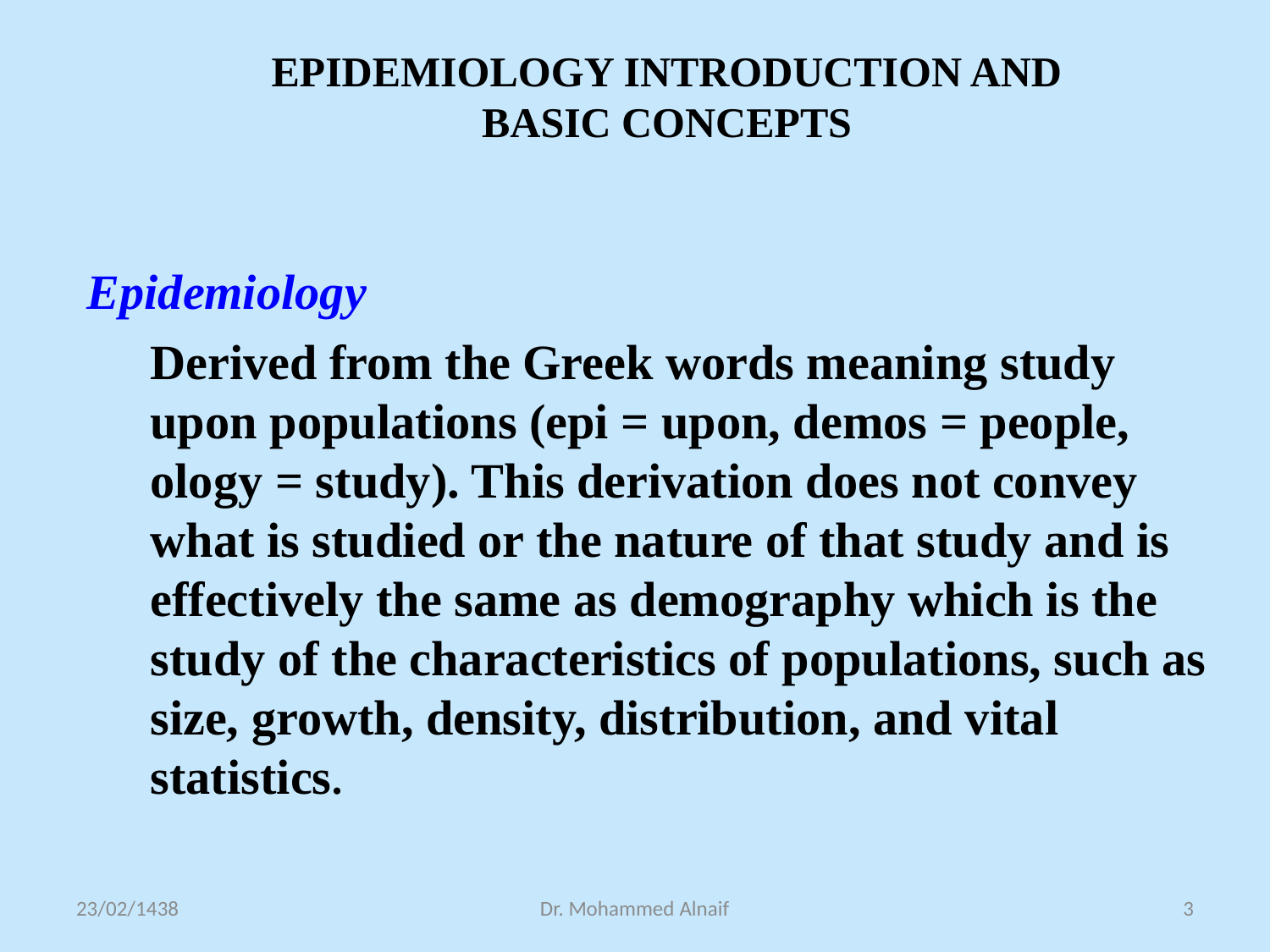

# EPIDEMIOLOGY INTRODUCTION AND BASIC CONCEPTS
Epidemiology
Derived from the Greek words meaning study upon populations (epi = upon, demos = people, ology = study). This derivation does not convey what is studied or the nature of that study and is effectively the same as demography which is the study of the characteristics of populations, such as size, growth, density, distribution, and vital statistics.
23/02/1438
Dr. Mohammed Alnaif
3